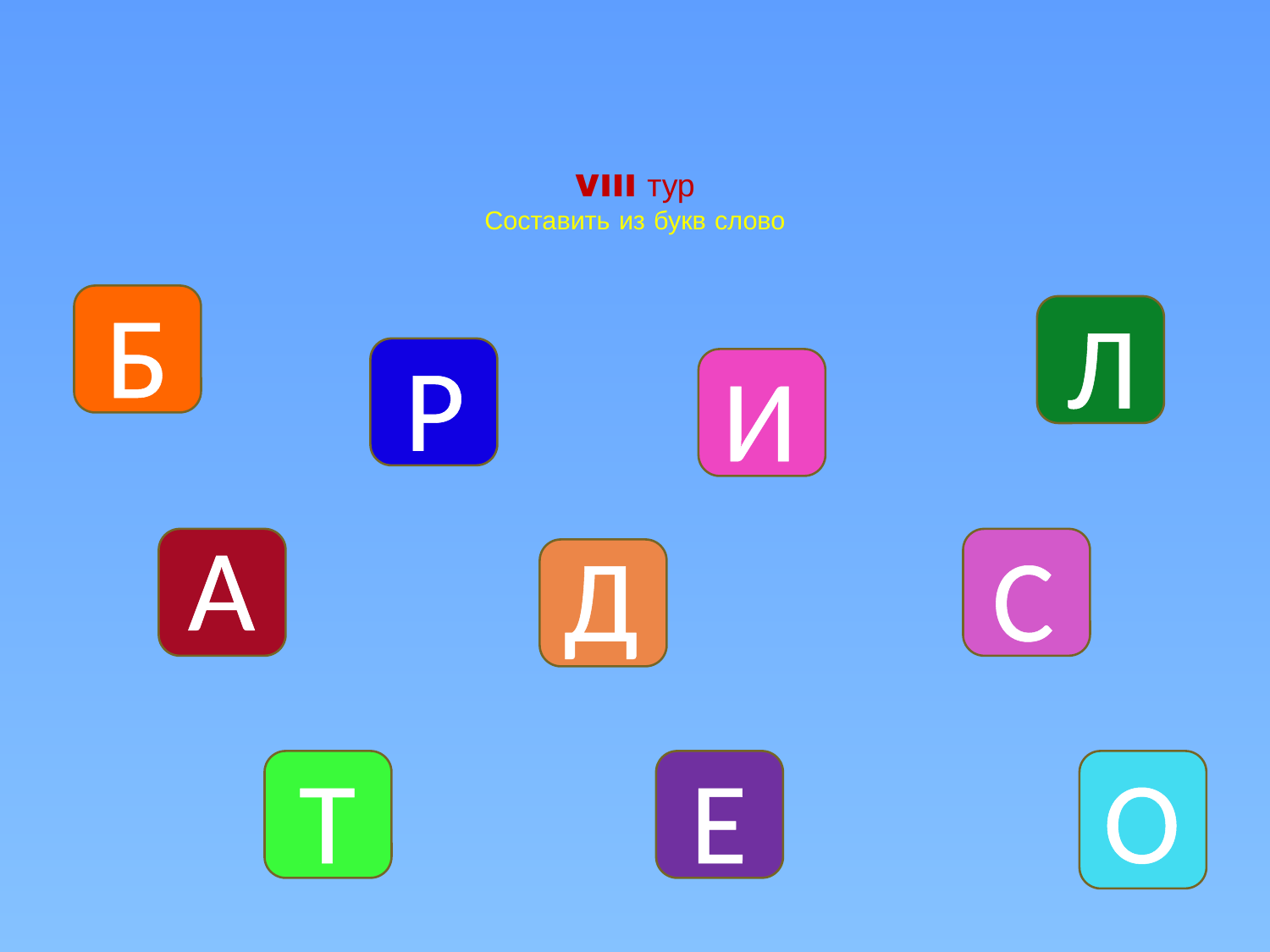

# VIII тур Составить из букв слово
Б

Л

Р

И

А
Д
С

Т
Е
О